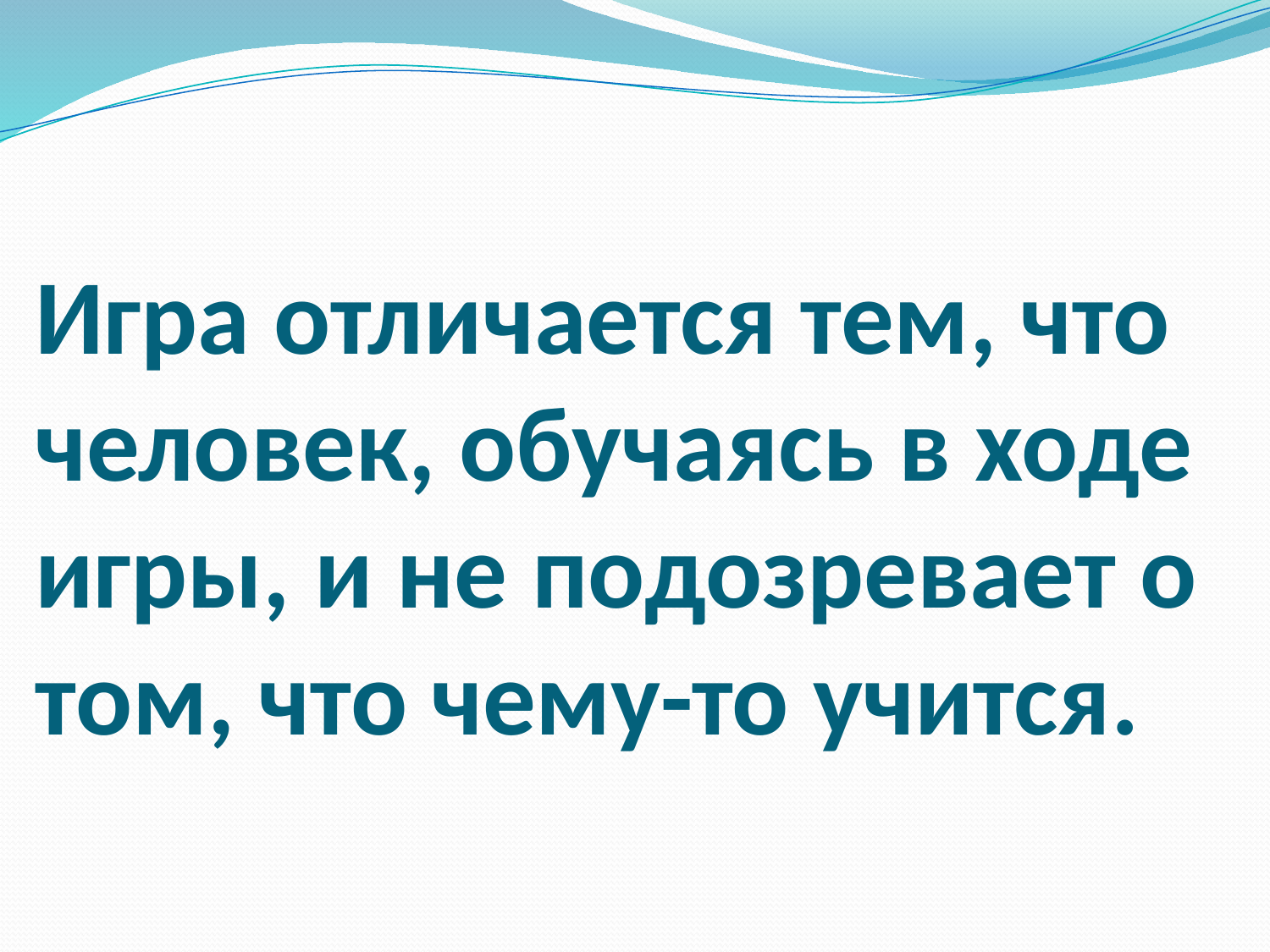

# Игра отличается тем, что человек, обучаясь в ходе игры, и не подозревает о том, что чему-то учится.